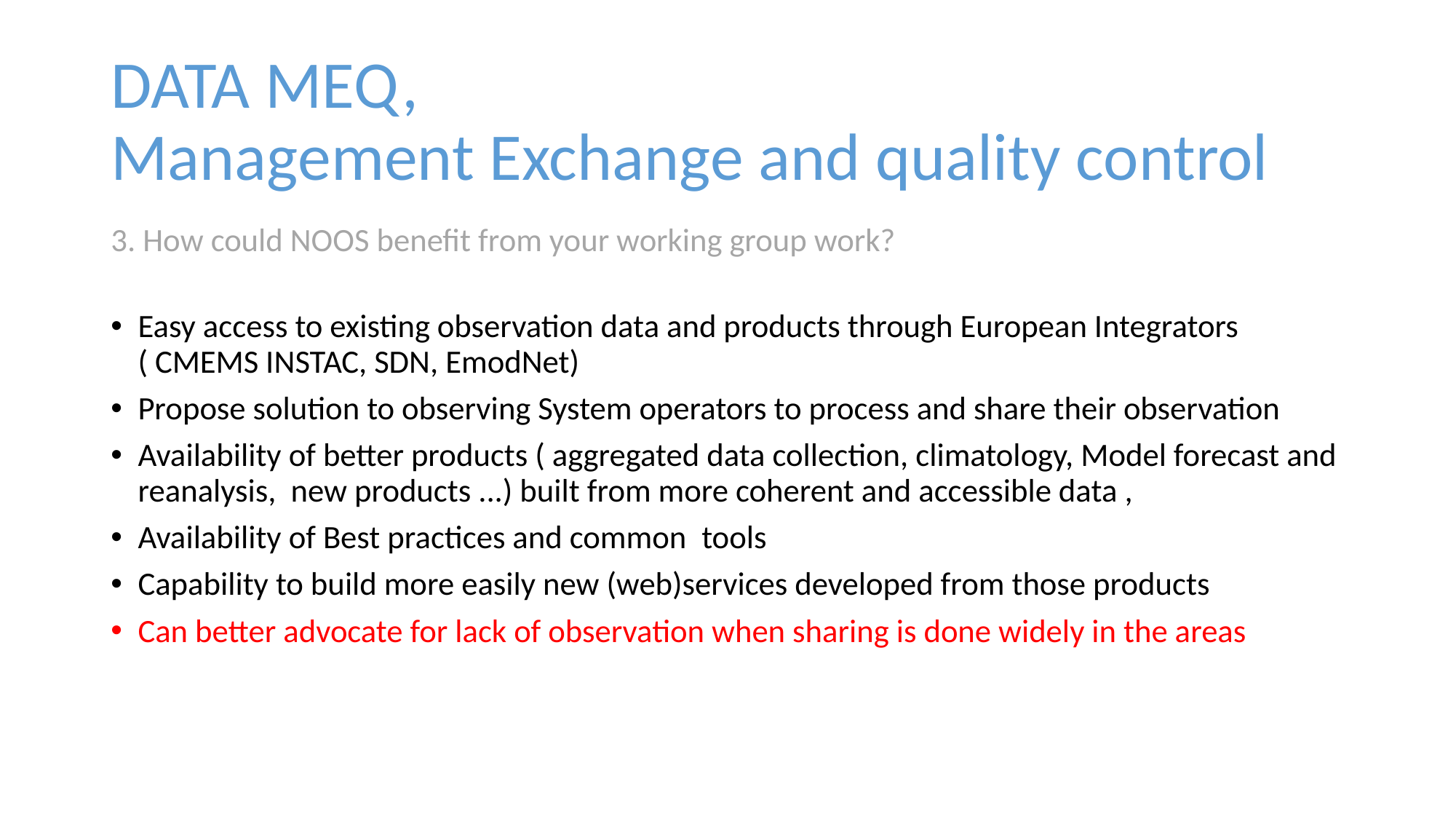

# DATA MEQ, Management Exchange and quality control
3. How could NOOS benefit from your working group work?
Easy access to existing observation data and products through European Integrators ( CMEMS INSTAC, SDN, EmodNet)
Propose solution to observing System operators to process and share their observation
Availability of better products ( aggregated data collection, climatology, Model forecast and reanalysis,  new products ...) built from more coherent and accessible data ,
Availability of Best practices and common  tools
Capability to build more easily new (web)services developed from those products
Can better advocate for lack of observation when sharing is done widely in the areas